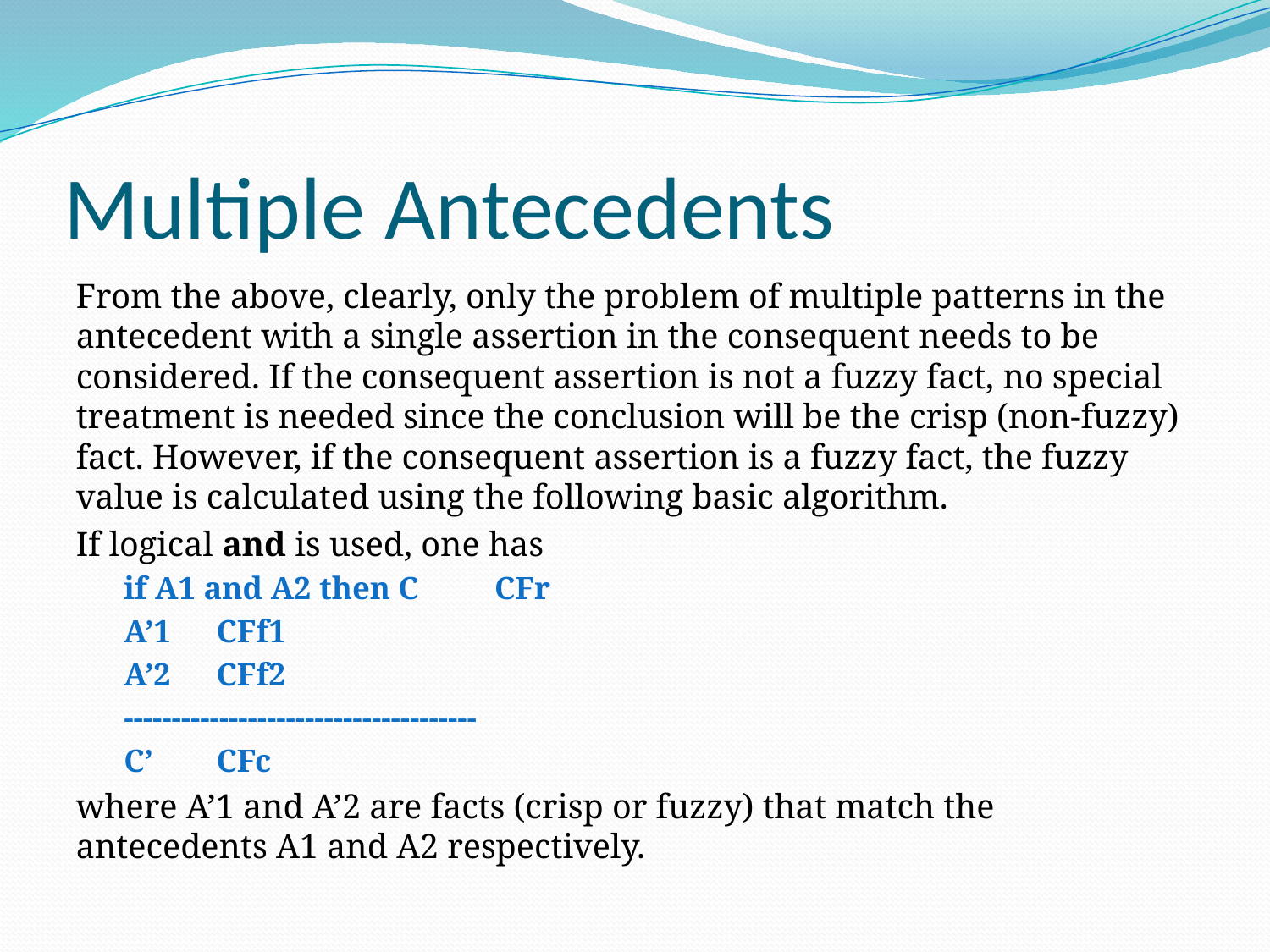

# Multiple Antecedents
From the above, clearly, only the problem of multiple patterns in the antecedent with a single assertion in the consequent needs to be considered. If the consequent assertion is not a fuzzy fact, no special treatment is needed since the conclusion will be the crisp (non-fuzzy) fact. However, if the consequent assertion is a fuzzy fact, the fuzzy value is calculated using the following basic algorithm.
If logical and is used, one has
if A1 and A2 then C 	CFr
A’1 			CFf1
A’2 			CFf2
-------------------------------------
C’ 			CFc
where A’1 and A’2 are facts (crisp or fuzzy) that match the antecedents A1 and A2 respectively.